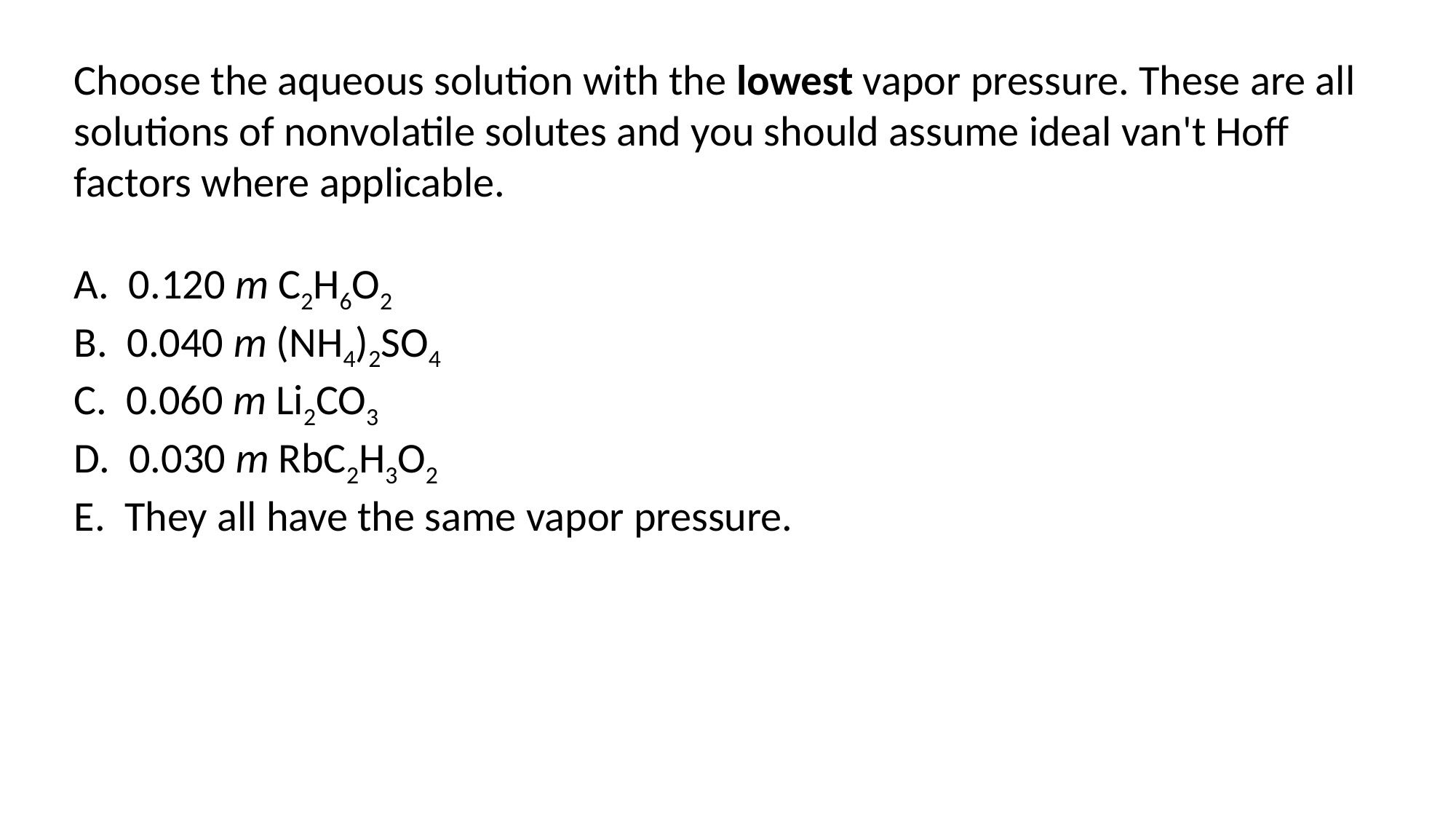

Choose the aqueous solution with the lowest vapor pressure. These are all solutions of nonvolatile solutes and you should assume ideal van't Hoff factors where applicable.

A.  0.120 m C2H6O2
B.  0.040 m (NH4)2SO4
C.  0.060 m Li2CO3
D.  0.030 m RbC2H3O2
E.  They all have the same vapor pressure.